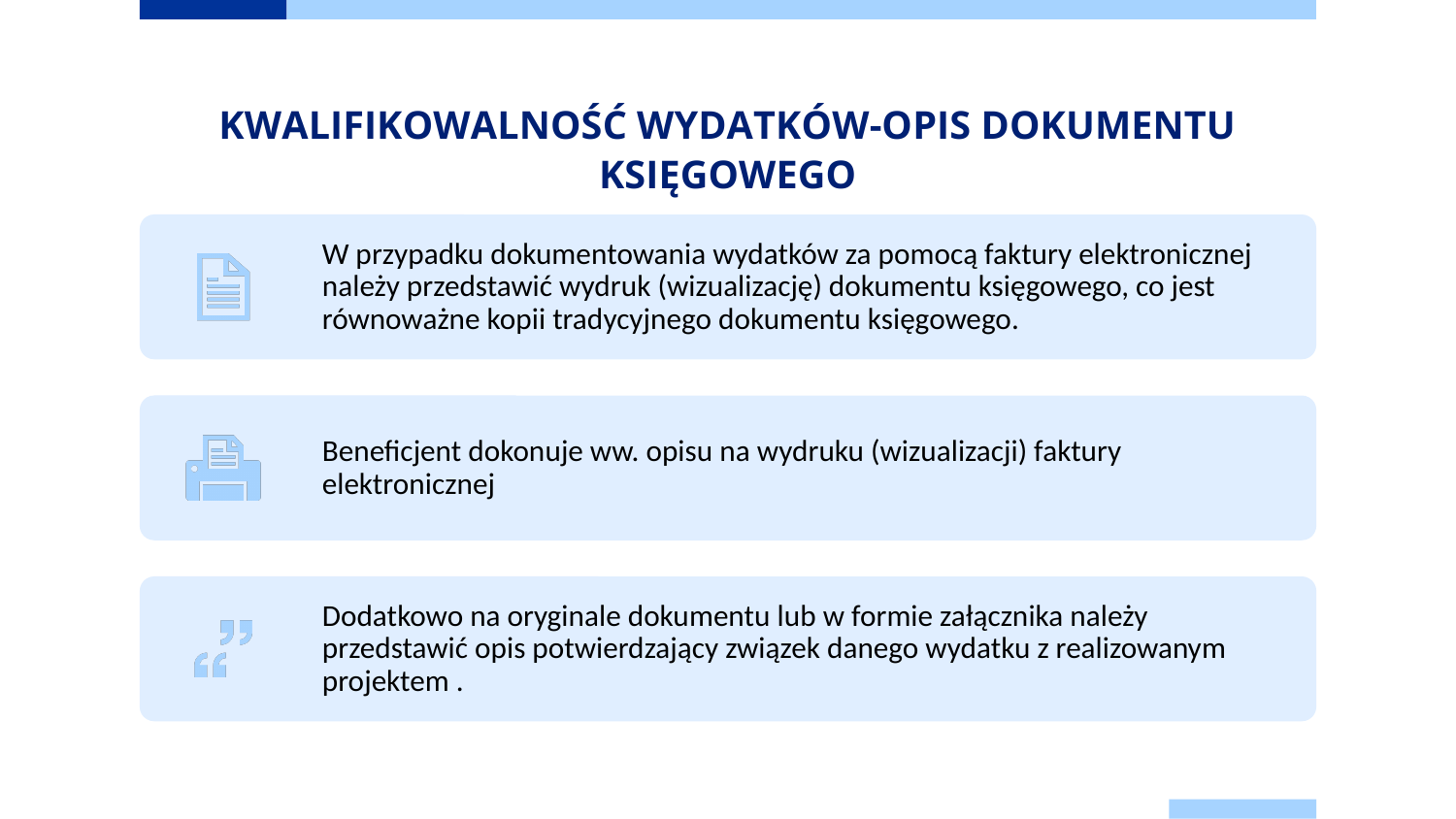

# KWALIFIKOWALNOŚĆ WYDATKÓW-OPIS DOKUMENTU KSIĘGOWEGO
W przypadku dokumentowania wydatków za pomocą faktury elektronicznej należy przedstawić wydruk (wizualizację) dokumentu księgowego, co jest równoważne kopii tradycyjnego dokumentu księgowego.
Beneficjent dokonuje ww. opisu na wydruku (wizualizacji) faktury elektronicznej
Dodatkowo na oryginale dokumentu lub w formie załącznika należy przedstawić opis potwierdzający związek danego wydatku z realizowanym projektem .
10